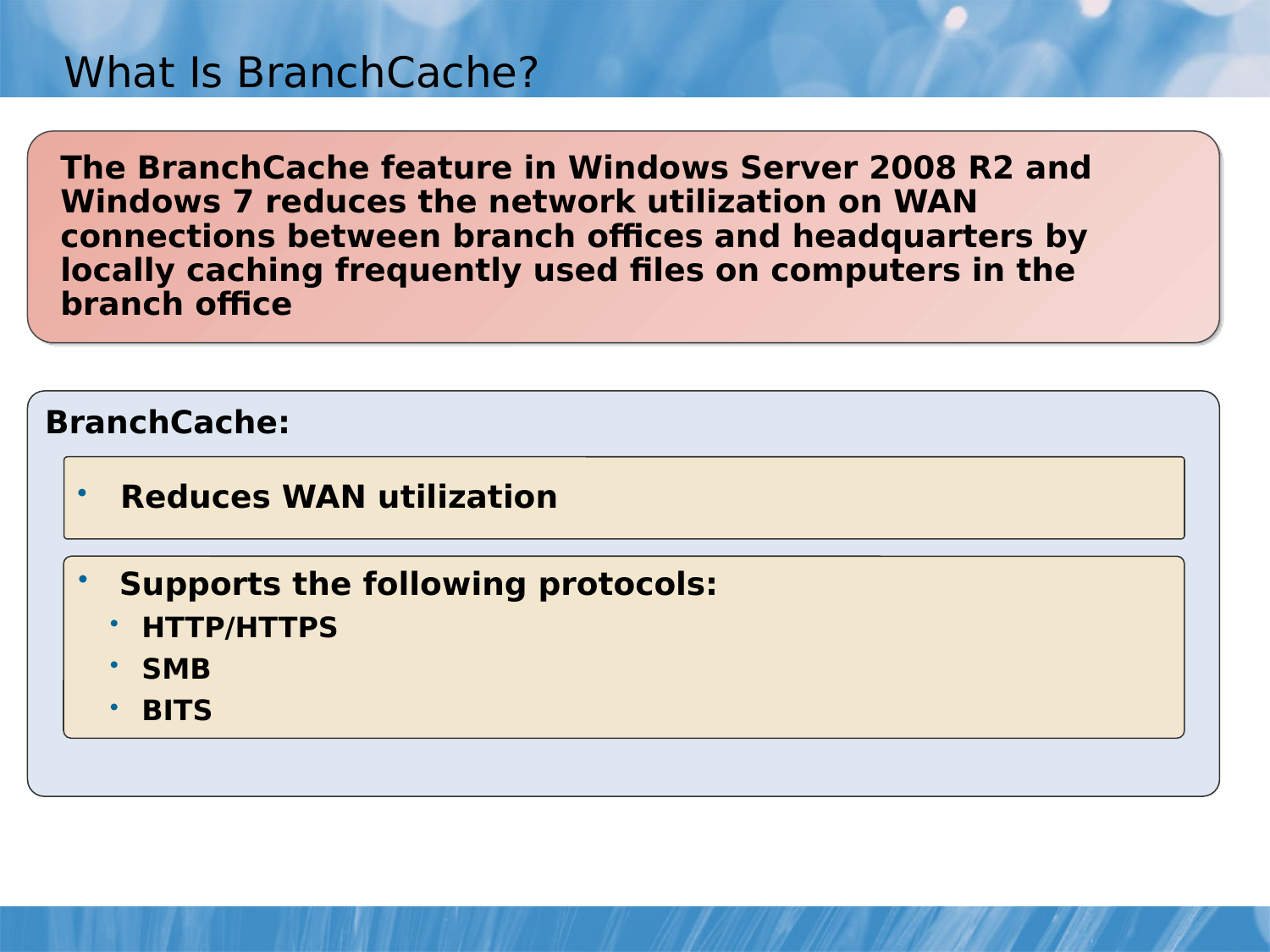

# What Is BranchCache?
The BranchCache feature in Windows Server 2008 R2 and Windows 7 reduces the network utilization on WAN connections between branch offices and headquarters by locally caching frequently used files on computers in the branch office
BranchCache:
 Reduces WAN utilization
 Supports the following protocols:
HTTP/HTTPS
SMB
BITS